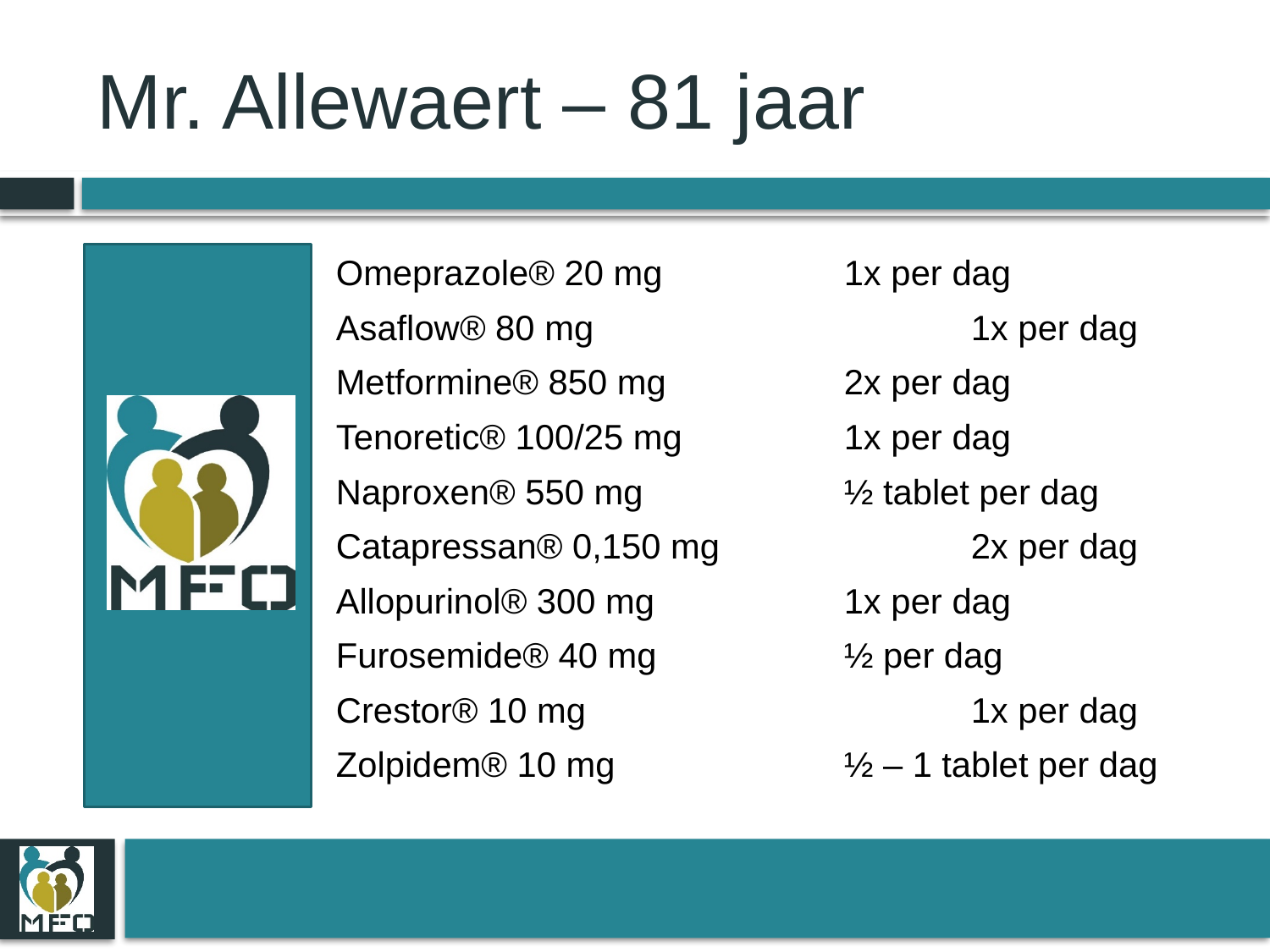

# Mr. Allewaert – 81 jaar
Omeprazole® 20 mg 		1x per dag
Asaflow® 80 mg 			1x per dag
Metformine® 850 mg 		2x per dag
Tenoretic® 100/25 mg 		1x per dag
Naproxen® 550 mg 		½ tablet per dag
Catapressan® 0,150 mg 		2x per dag
Allopurinol® 300 mg 		1x per dag
Furosemide® 40 mg  		½ per dag
Crestor® 10 mg 			1x per dag
Zolpidem® 10 mg 		½ – 1 tablet per dag